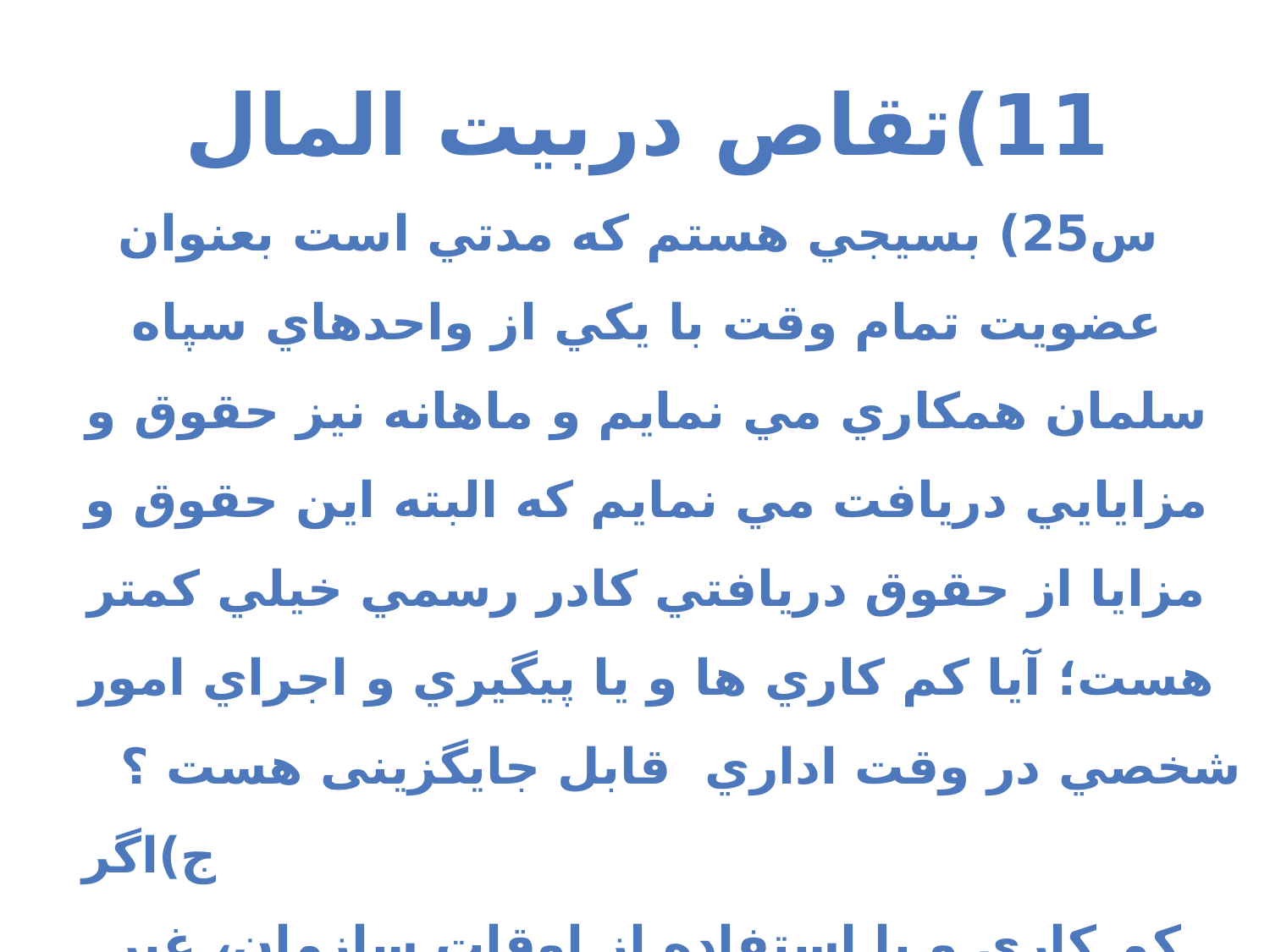

11)تقاص دربیت المال
 س25) بسيجي هستم كه مدتي است بعنوان عضويت تمام وقت با يكي از واحدهاي سپاه سلمان همكاري مي نمايم و ماهانه نيز حقوق و مزايايي دريافت مي نمايم که البته اين حقوق و مزايا از حقوق دريافتي كادر رسمي خيلي كمتر هست؛ آيا كم كاري ها و يا پيگيري و اجراي امور شخصي در وقت اداري  قابل جایگزینی هست ؟                                                               ج)اگر كم كاري و يا استفاده از اوقات سازمان، غير متعارف و بدون اذن كسي كه حق اذن دارد، بوده؛ ضامن آن هستيد و بايد براي جبران و رفع ضمان برابر مقررات به مسئولين ذيربط مراجعه و اقدام نماييد.